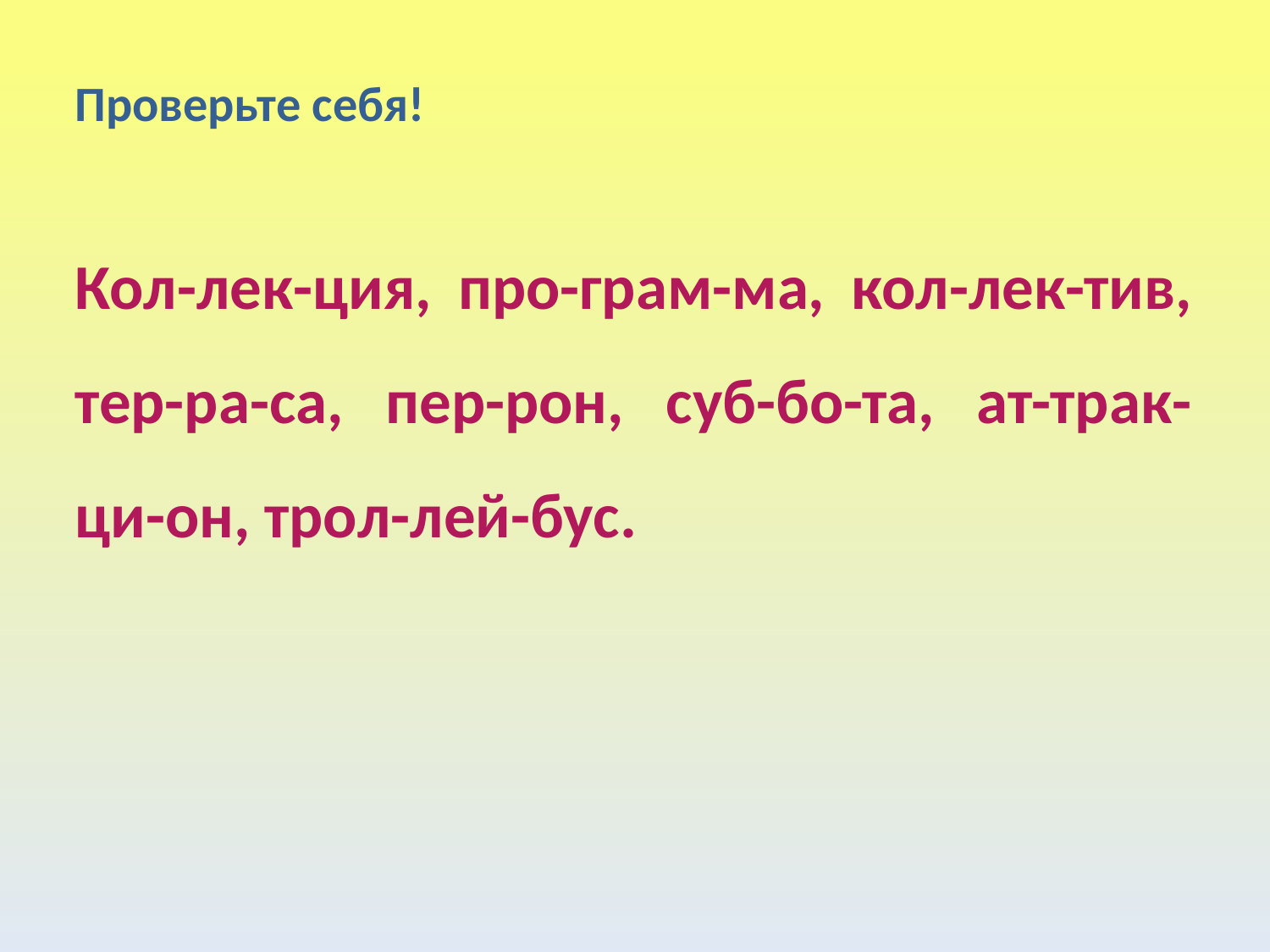

Проверьте себя!

Кол-лек-ция, про-грам-ма, кол-лек-тив, тер-ра-са, пер-рон, суб-бо-та, ат-трак-ци-он, трол-лей-бус.